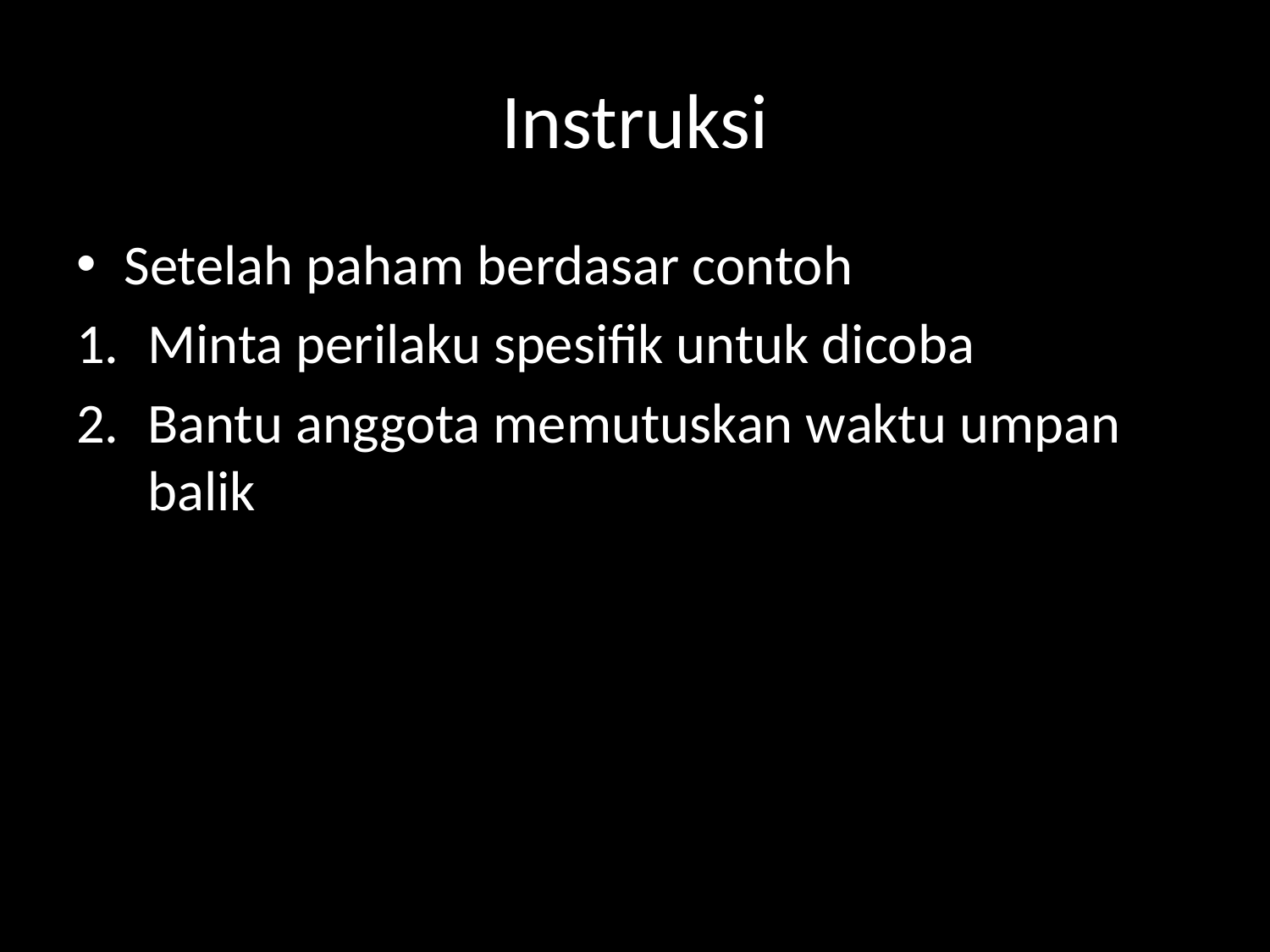

# Instruksi
Setelah paham berdasar contoh
Minta perilaku spesifik untuk dicoba
Bantu anggota memutuskan waktu umpan balik